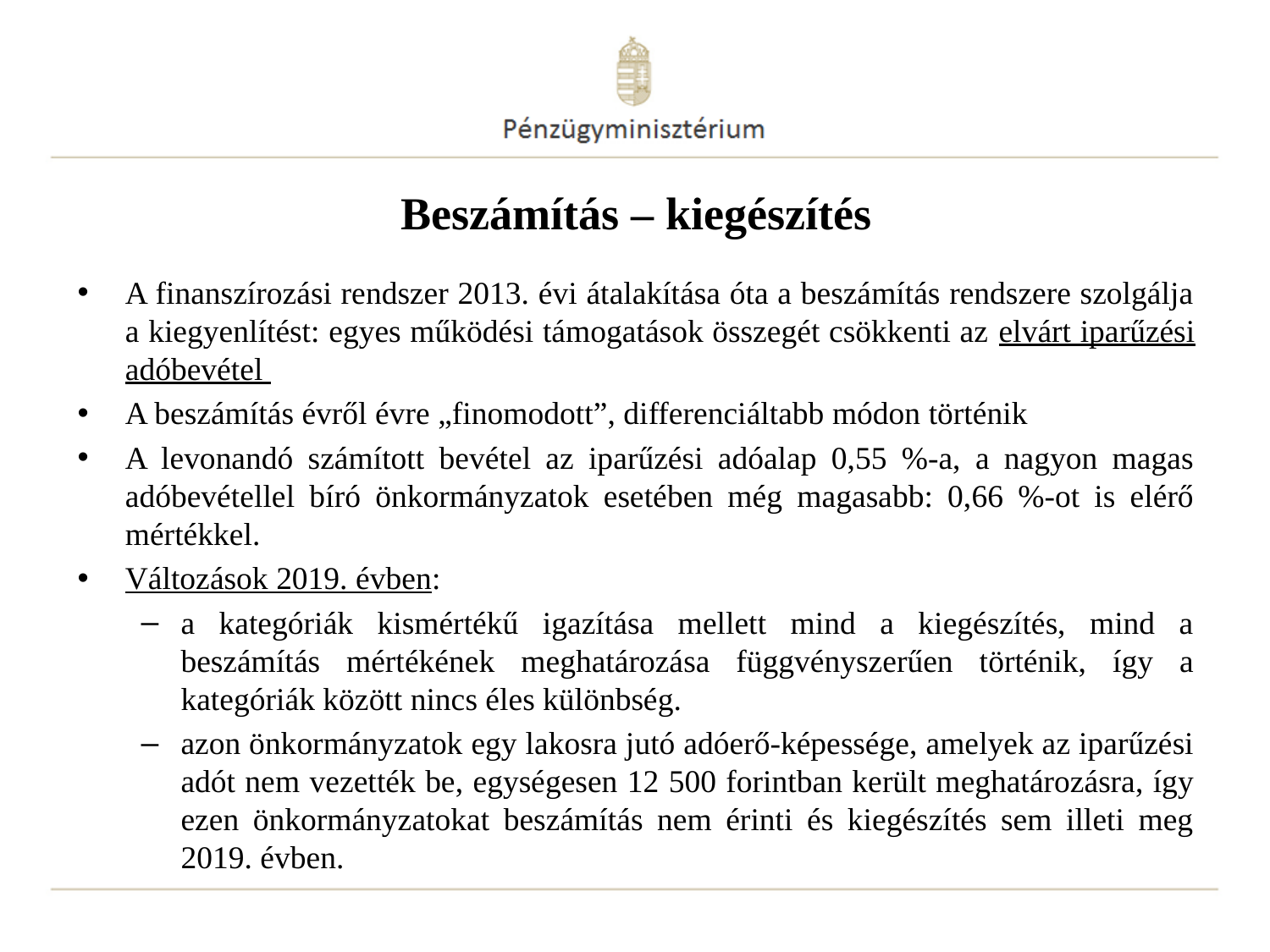

# Beszámítás – kiegészítés
A finanszírozási rendszer 2013. évi átalakítása óta a beszámítás rendszere szolgálja a kiegyenlítést: egyes működési támogatások összegét csökkenti az elvárt iparűzési adóbevétel
A beszámítás évről évre „finomodott”, differenciáltabb módon történik
A levonandó számított bevétel az iparűzési adóalap 0,55 %-a, a nagyon magas adóbevétellel bíró önkormányzatok esetében még magasabb: 0,66 %-ot is elérő mértékkel.
Változások 2019. évben:
a kategóriák kismértékű igazítása mellett mind a kiegészítés, mind a beszámítás mértékének meghatározása függvényszerűen történik, így a kategóriák között nincs éles különbség.
azon önkormányzatok egy lakosra jutó adóerő-képessége, amelyek az iparűzési adót nem vezették be, egységesen 12 500 forintban került meghatározásra, így ezen önkormányzatokat beszámítás nem érinti és kiegészítés sem illeti meg 2019. évben.